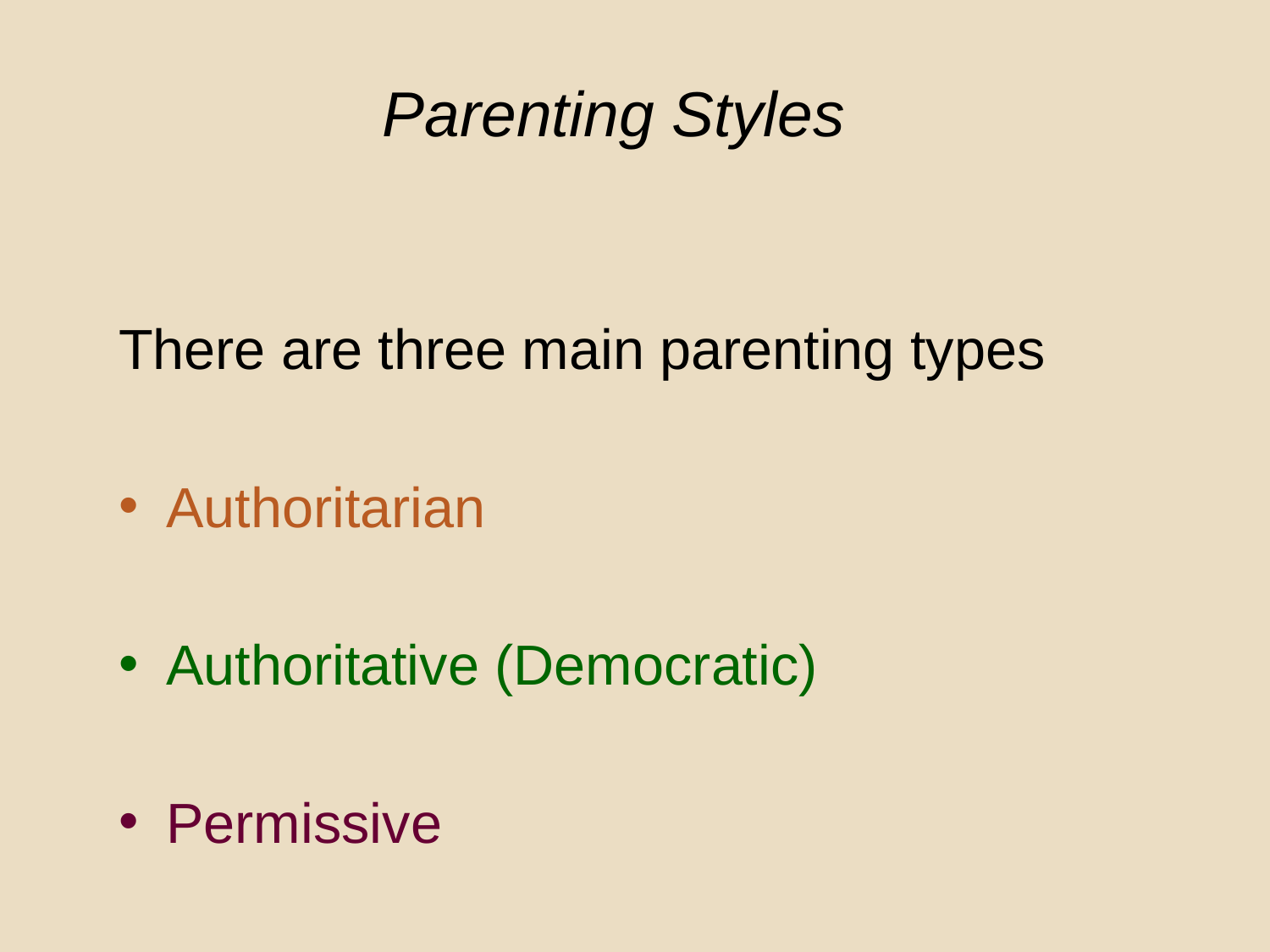

# Parenting Styles
There are three main parenting types

Authoritarian

Authoritative (Democratic)

Permissive